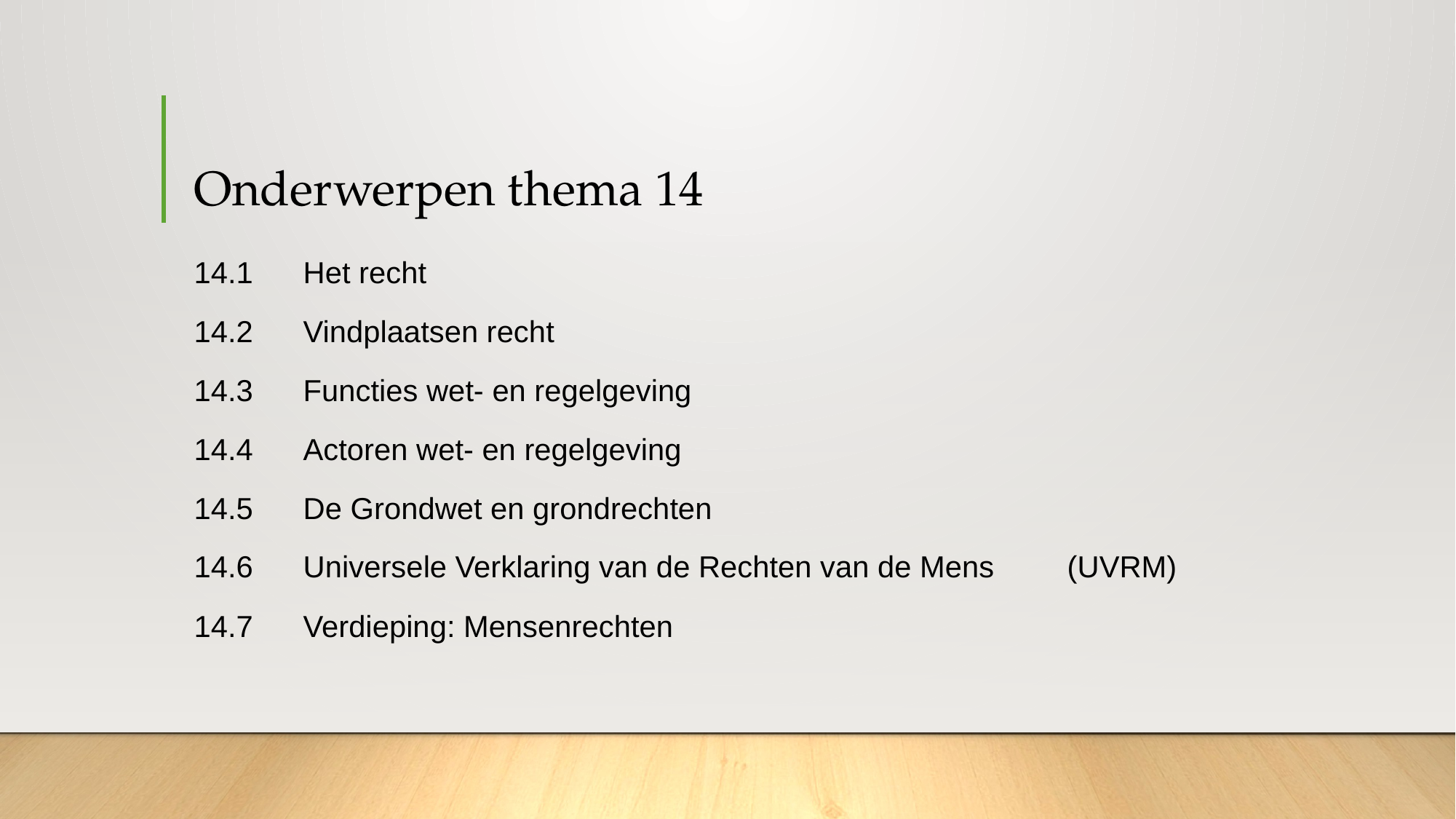

# Onderwerpen thema 14
14.1	Het recht
14.2	Vindplaatsen recht
14.3	Functies wet- en regelgeving
14.4	Actoren wet- en regelgeving
14.5	De Grondwet en grondrechten
14.6	Universele Verklaring van de Rechten van de Mens 	(UVRM)
14.7	Verdieping: Mensenrechten